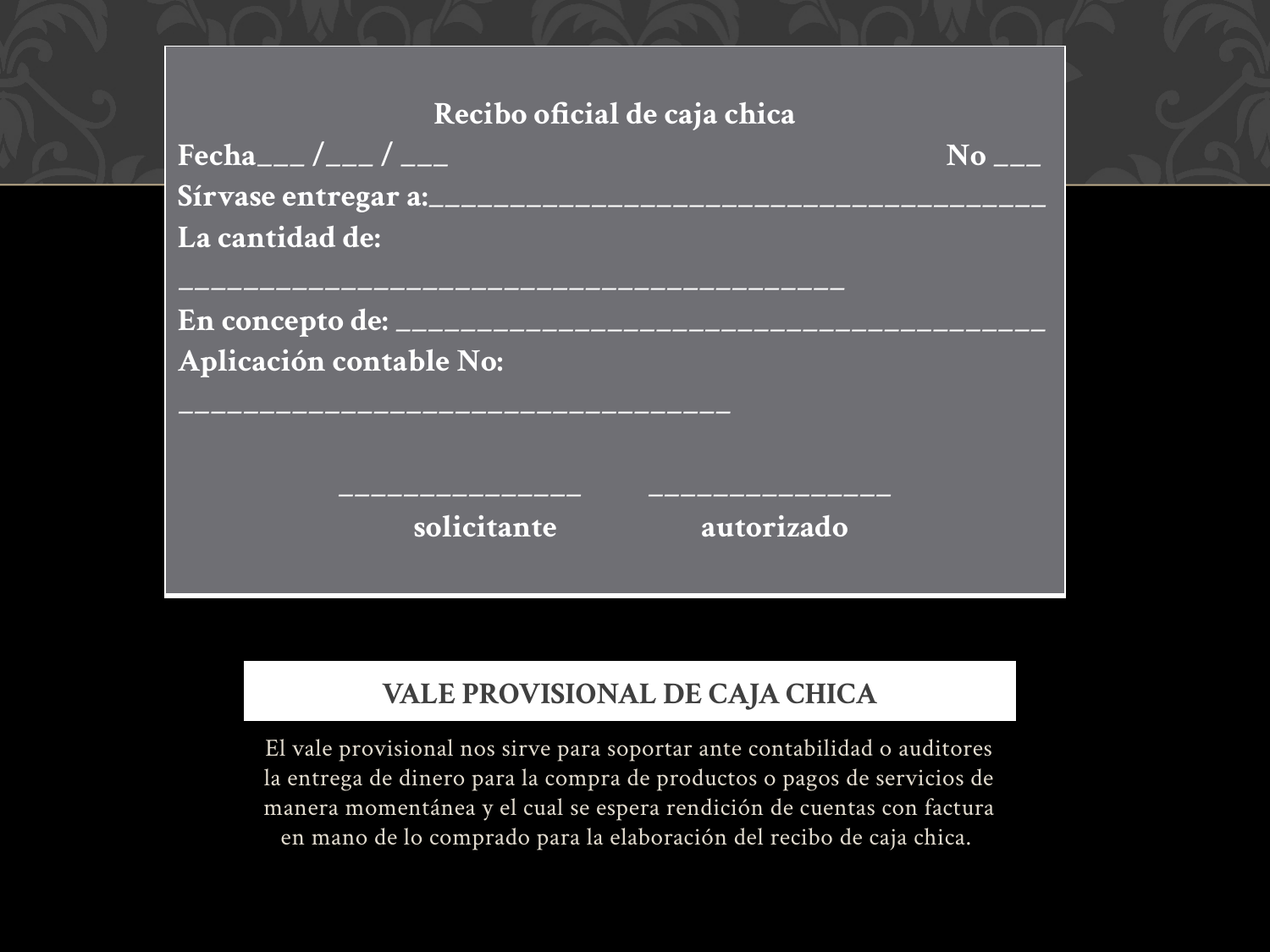

| Recibo oficial de caja chica Fecha\_\_\_ /\_\_\_ / \_\_\_ No \_\_\_ Sírvase entregar a:\_\_\_\_\_\_\_\_\_\_\_\_\_\_\_\_\_\_\_\_\_\_\_\_\_\_\_\_\_\_\_\_\_\_\_\_\_\_ La cantidad de: \_\_\_\_\_\_\_\_\_\_\_\_\_\_\_\_\_\_\_\_\_\_\_\_\_\_\_\_\_\_\_\_\_\_\_\_\_\_\_\_\_ En concepto de: \_\_\_\_\_\_\_\_\_\_\_\_\_\_\_\_\_\_\_\_\_\_\_\_\_\_\_\_\_\_\_\_\_\_\_\_\_\_\_\_ Aplicación contable No: \_\_\_\_\_\_\_\_\_\_\_\_\_\_\_\_\_\_\_\_\_\_\_\_\_\_\_\_\_\_\_\_\_\_ \_\_\_\_\_\_\_\_\_\_\_\_\_\_\_ \_\_\_\_\_\_\_\_\_\_\_\_\_\_\_ solicitante autorizado |
| --- |
# VALE PROVISIONAL DE CAJA CHICA
El vale provisional nos sirve para soportar ante contabilidad o auditores la entrega de dinero para la compra de productos o pagos de servicios de manera momentánea y el cual se espera rendición de cuentas con factura en mano de lo comprado para la elaboración del recibo de caja chica.